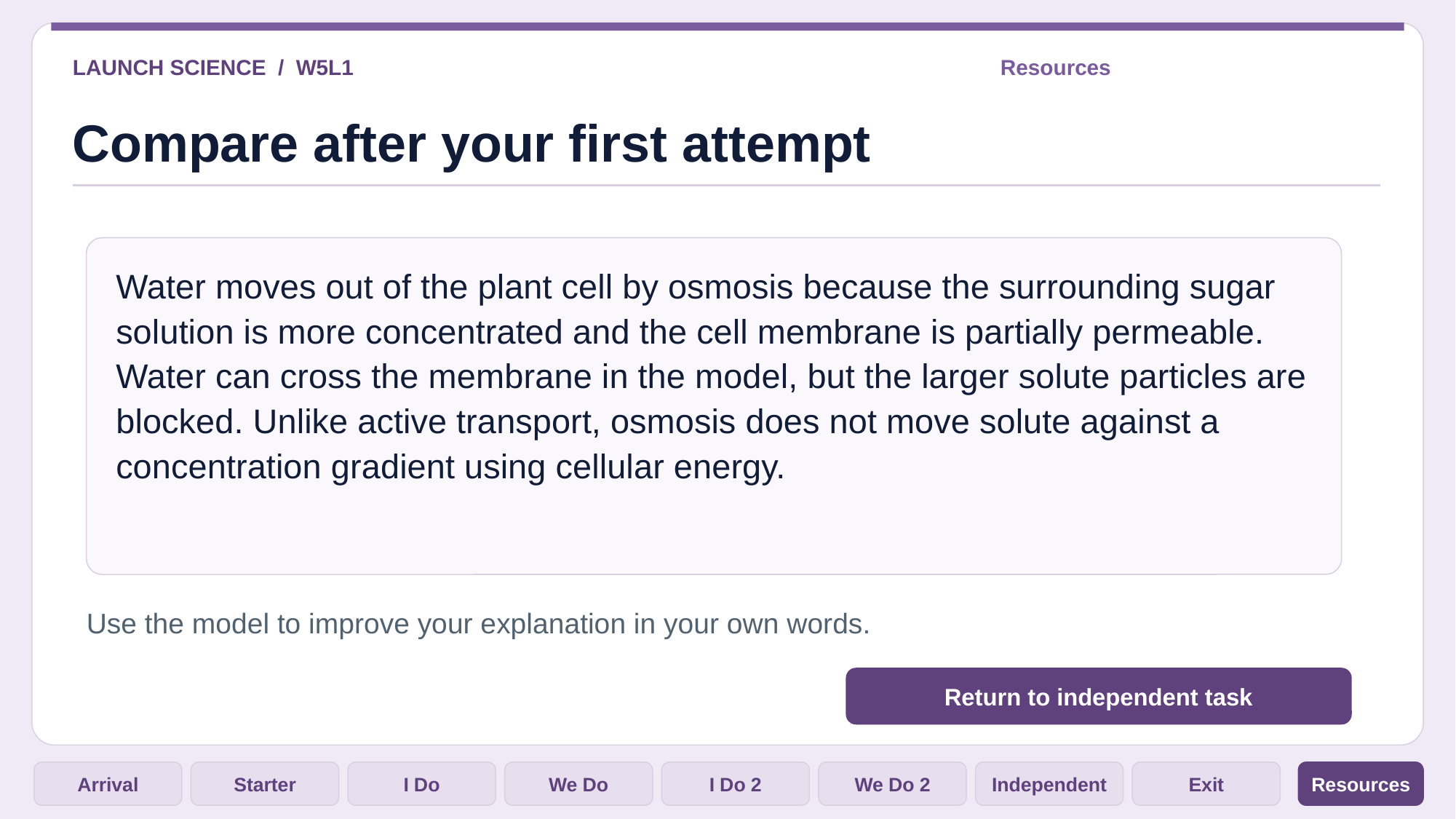

LAUNCH SCIENCE  /  W5L1
Resources
Compare after your first attempt

Water moves out of the plant cell by osmosis because the surrounding sugar solution is more concentrated and the cell membrane is partially permeable. Water can cross the membrane in the model, but the larger solute particles are blocked. Unlike active transport, osmosis does not move solute against a concentration gradient using cellular energy.
Use the model to improve your explanation in your own words.
Return to independent task
Arrival
Starter
I Do
We Do
I Do 2
We Do 2
Independent
Exit
Resources